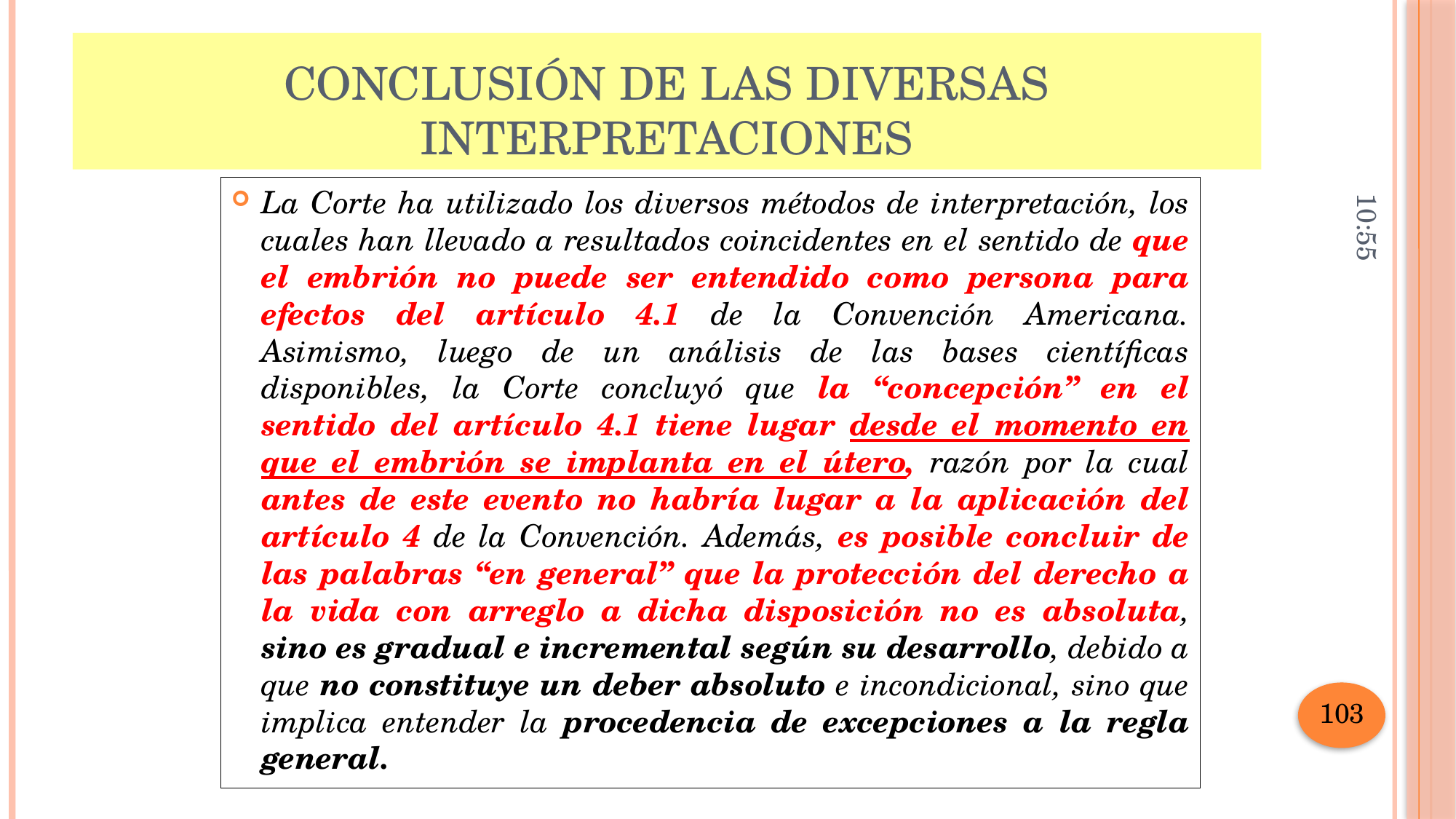

# CONCLUSIÓN DE LAS DIVERSAS INTERPRETACIONES
10:55
La Corte ha utilizado los diversos métodos de interpretación, los cuales han llevado a resultados coincidentes en el sentido de que el embrión no puede ser entendido como persona para efectos del artículo 4.1 de la Convención Americana. Asimismo, luego de un análisis de las bases científicas disponibles, la Corte concluyó que la “concepción” en el sentido del artículo 4.1 tiene lugar desde el momento en que el embrión se implanta en el útero, razón por la cual antes de este evento no habría lugar a la aplicación del artículo 4 de la Convención. Además, es posible concluir de las palabras “en general” que la protección del derecho a la vida con arreglo a dicha disposición no es absoluta, sino es gradual e incremental según su desarrollo, debido a que no constituye un deber absoluto e incondicional, sino que implica entender la procedencia de excepciones a la regla general.
103